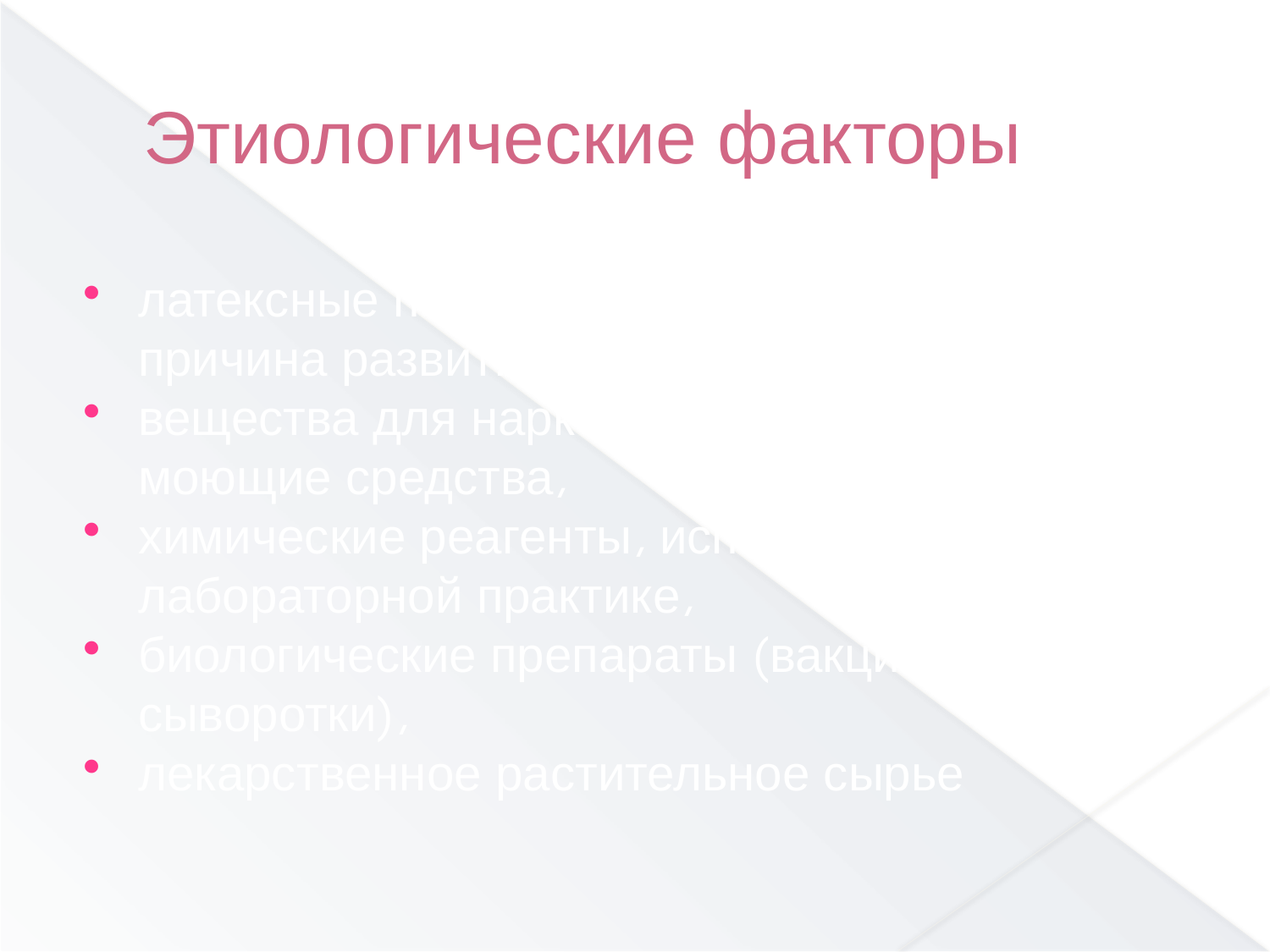

Этиологические факторы
латексные перчатки (наиболее частая причина развития сенсибилизации),
вещества для наркоза, дезинфекции, моющие средства,
химические реагенты, используемые в лабораторной практике,
биологические препараты (вакцины, сыворотки),
лекарственное растительное сырье